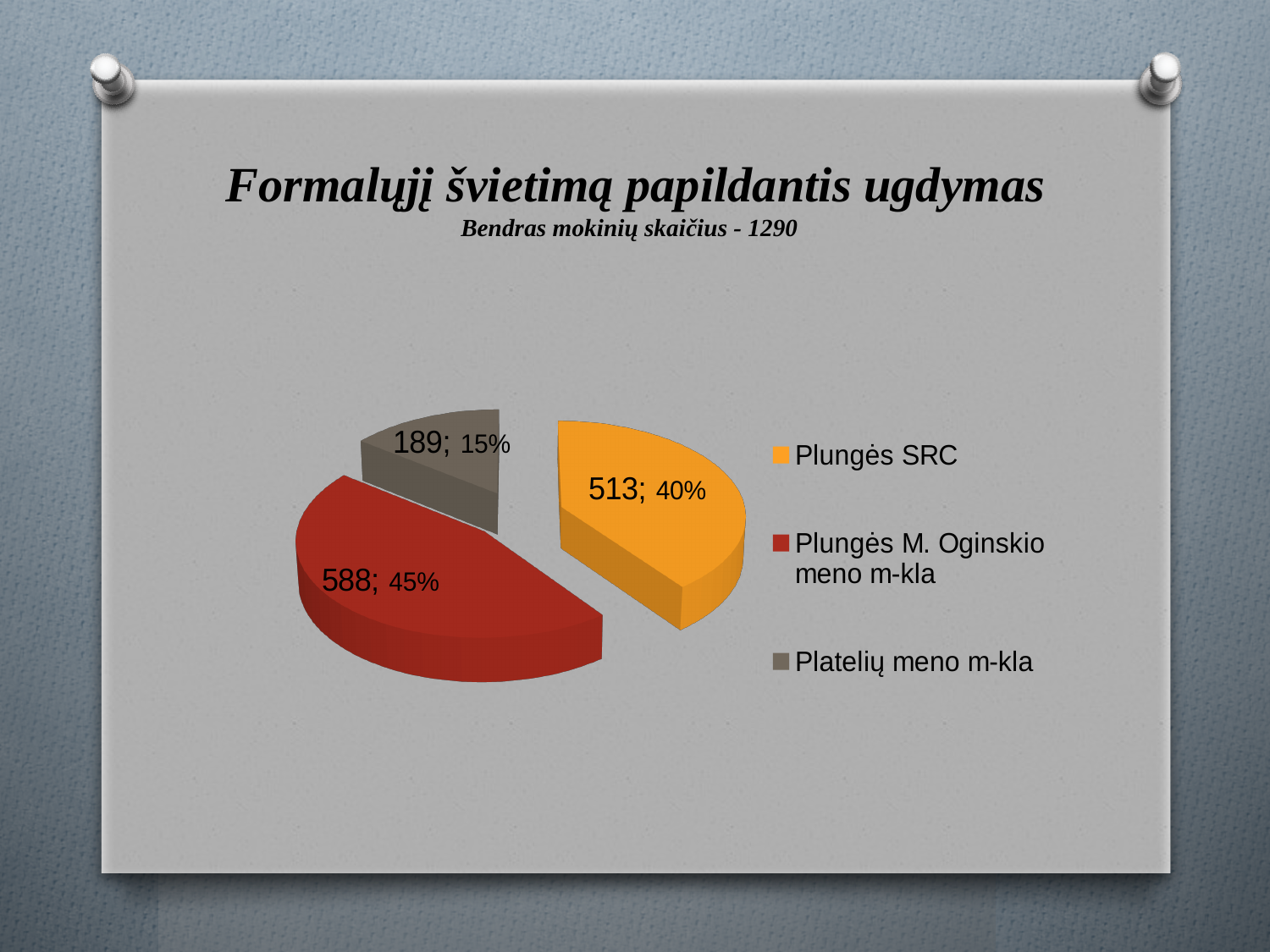

# Formalųjį švietimą papildantis ugdymas Bendras mokinių skaičius - 1290

[unsupported chart]